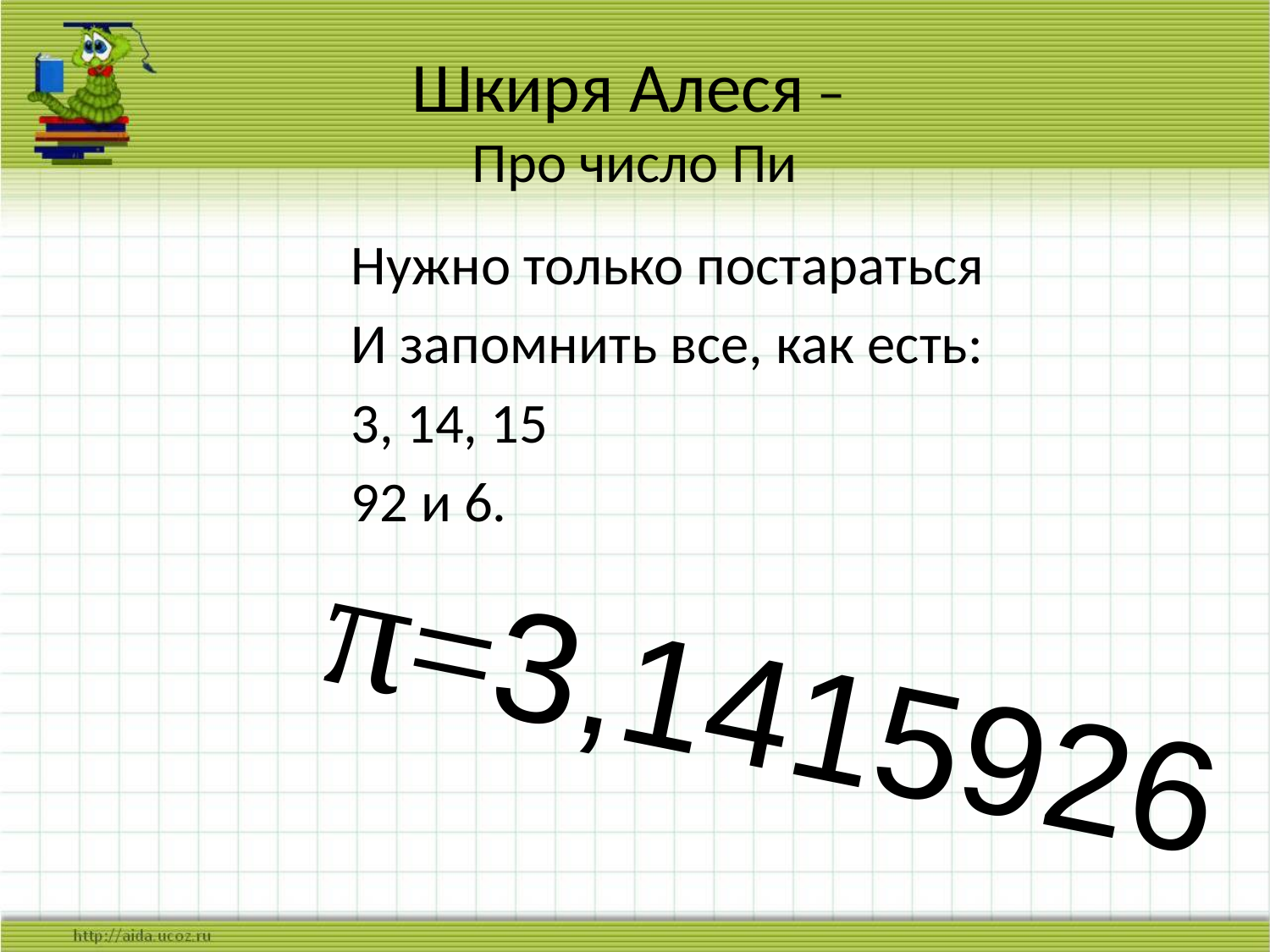

# Шкиря Алеся – Про число Пи
Нужно только постараться
И запомнить все, как есть:
3, 14, 15
92 и 6.
π=3,1415926